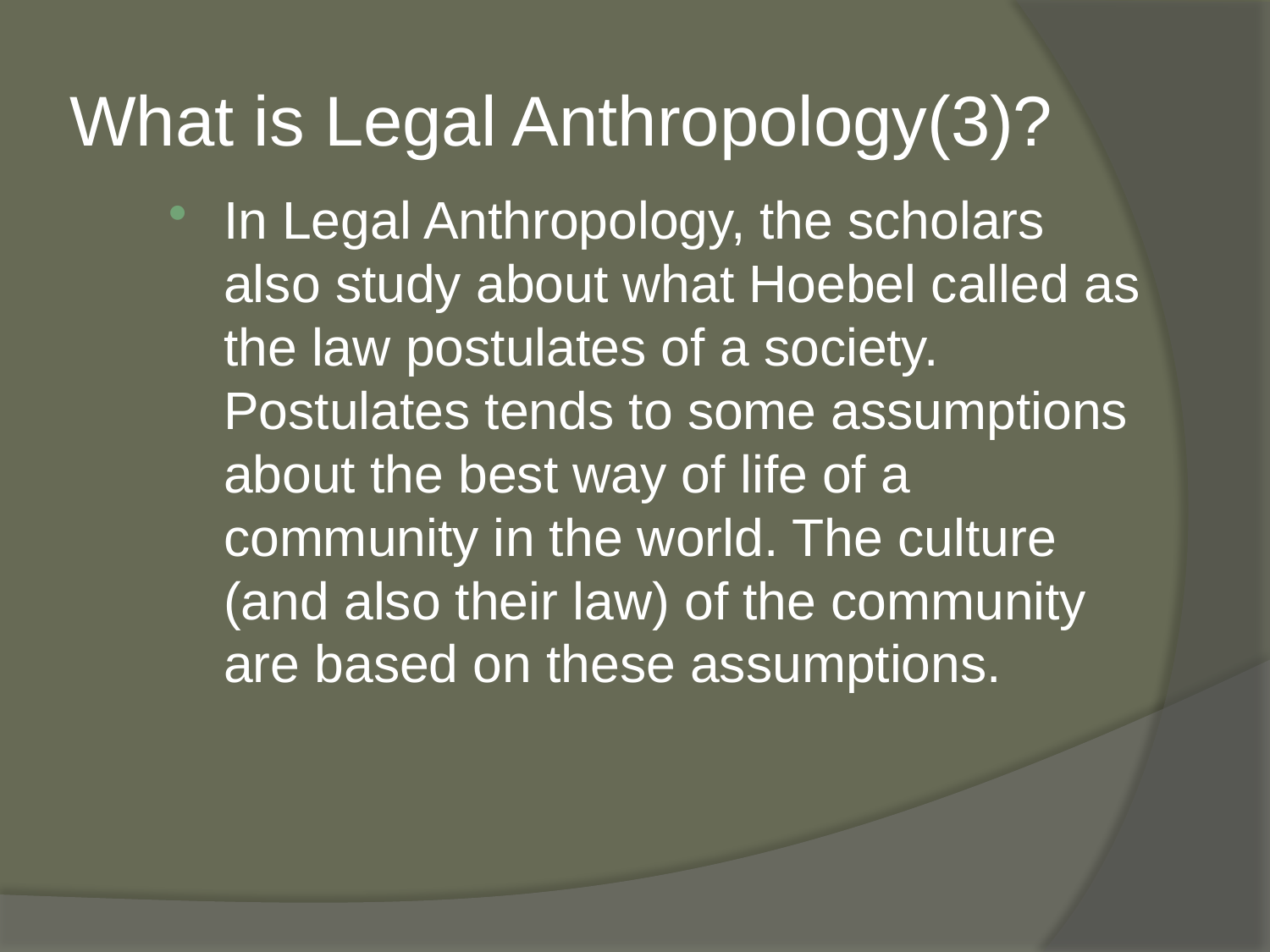

# What is Legal Anthropology(3)?
In Legal Anthropology, the scholars also study about what Hoebel called as the law postulates of a society. Postulates tends to some assumptions about the best way of life of a community in the world. The culture (and also their law) of the community are based on these assumptions.